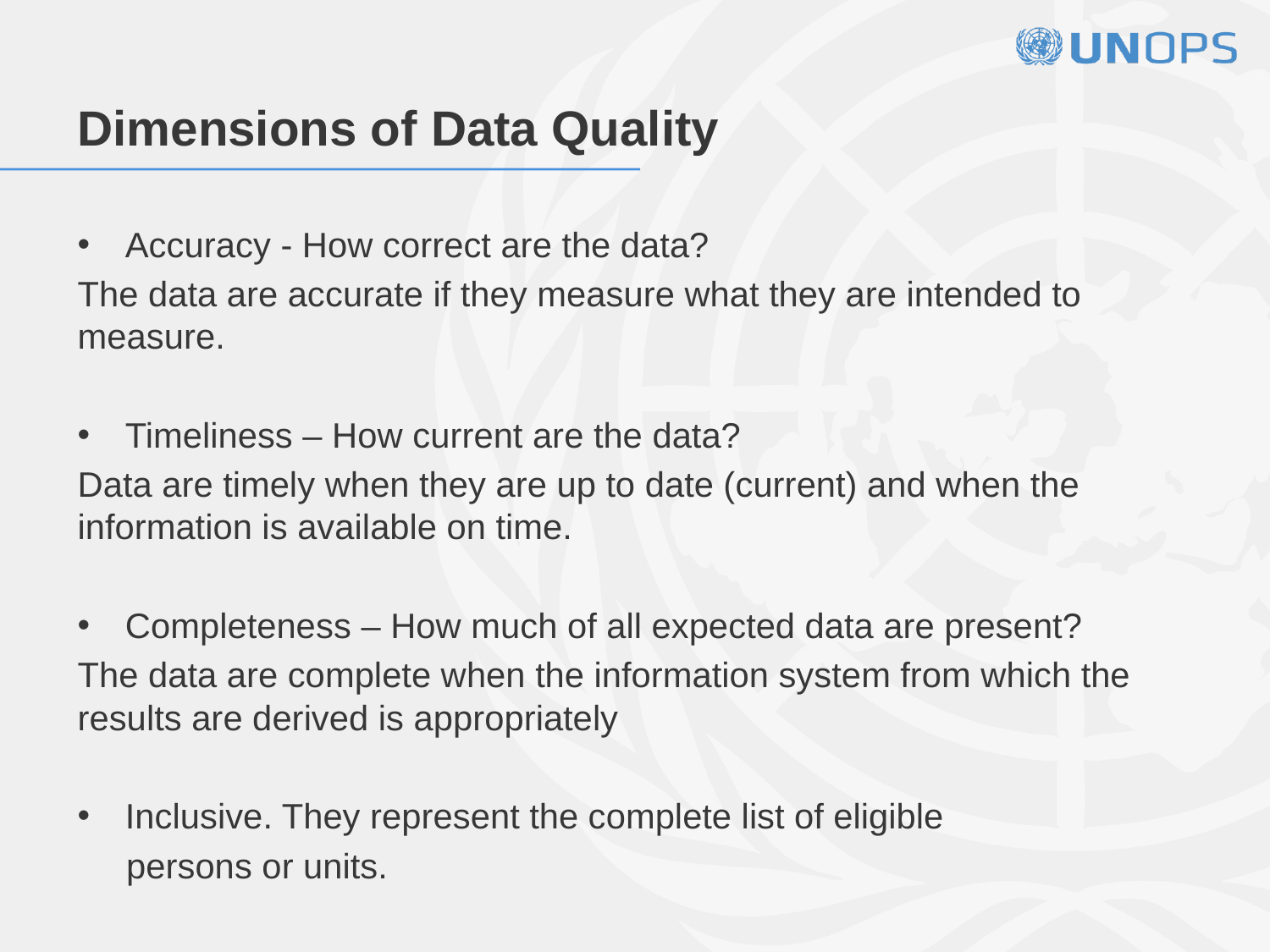

# Dimensions of Data Quality
Accuracy - How correct are the data?
The data are accurate if they measure what they are intended to measure.

Timeliness – How current are the data?
Data are timely when they are up to date (current) and when the information is available on time.

Completeness – How much of all expected data are present?
The data are complete when the information system from which the results are derived is appropriately

Inclusive. They represent the complete list of eligible
     persons or units.